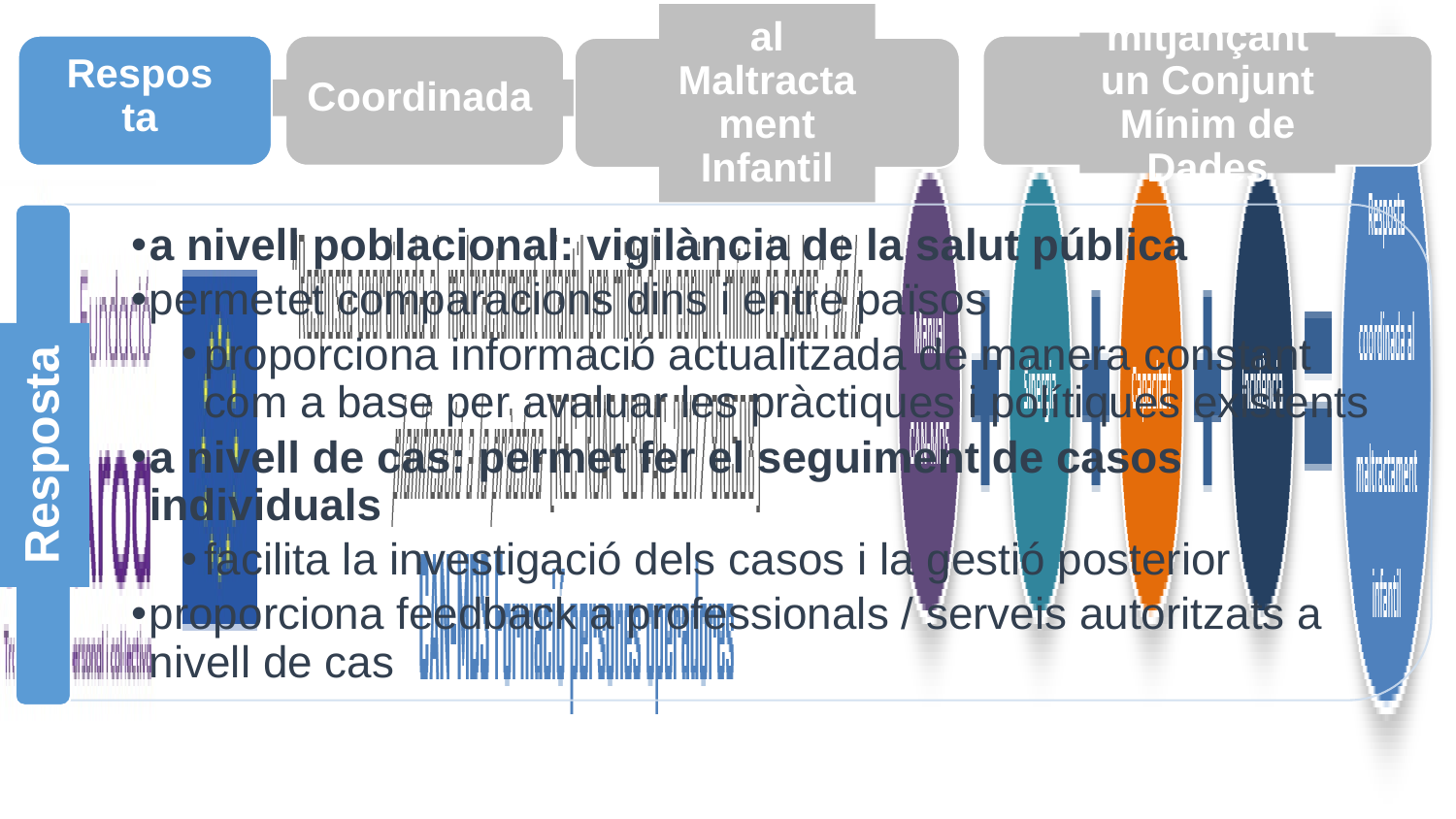

mitjançant un Conjunt Mínim de Dades

al Maltractament Infantil

Coordinada

Resposta

Resposta
a nivell poblacional: vigilància de la salut pública
permetet comparacions dins i entre països
proporciona informació actualitzada de manera constant com a base per avaluar les pràctiques i polítiques existents
a nivell de cas: permet fer el seguiment de casos individuals
facilita la investigació dels casos i la gestió posterior
proporciona feedback a professionals / serveis autoritzats a nivell de cas